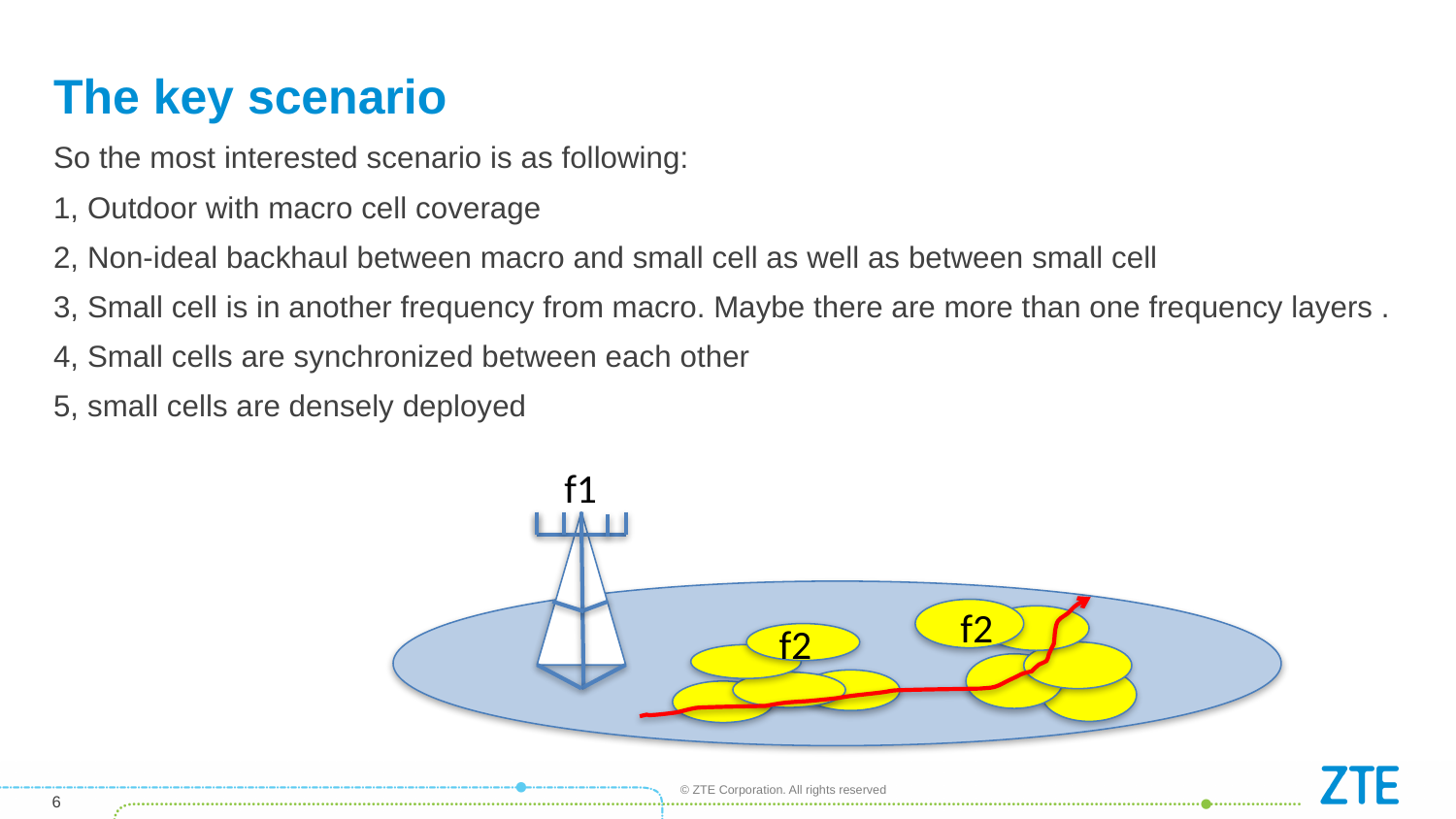

# The key scenario
So the most interested scenario is as following:
1, Outdoor with macro cell coverage
2, Non-ideal backhaul between macro and small cell as well as between small cell
3, Small cell is in another frequency from macro. Maybe there are more than one frequency layers .
4, Small cells are synchronized between each other
5, small cells are densely deployed
f1

f2
f2